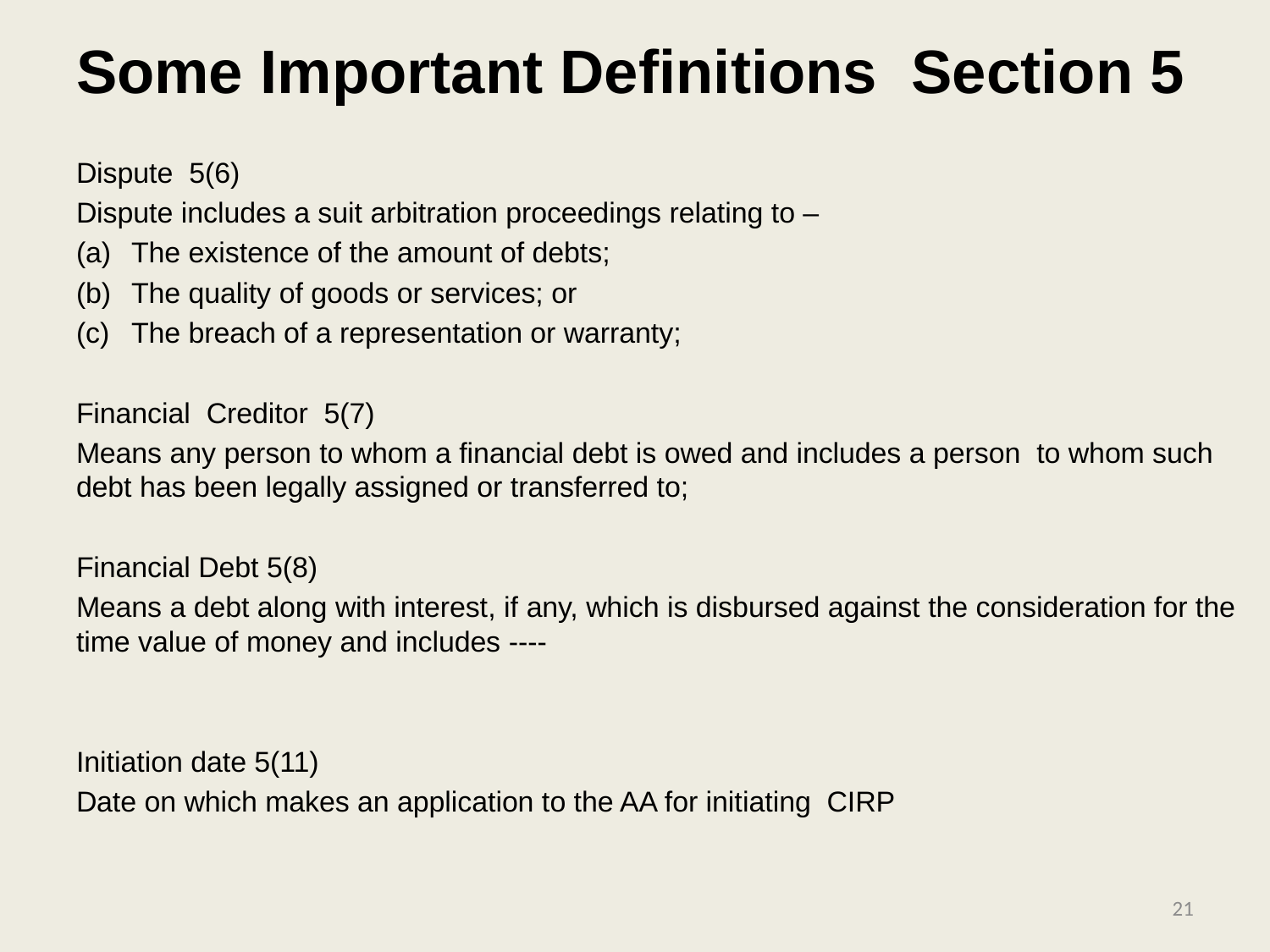

# Some Important Definitions  Section 5
Dispute  5(6)
Dispute includes a suit arbitration proceedings relating to –
The existence of the amount of debts;
The quality of goods or services; or
The breach of a representation or warranty;

Financial  Creditor  5(7)
Means any person to whom a financial debt is owed and includes a person  to whom such debt has been legally assigned or transferred to;

Financial Debt 5(8)
Means a debt along with interest, if any, which is disbursed against the consideration for the time value of money and includes ----

Initiation date 5(11)
Date on which makes an application to the AA for initiating  CIRP

21